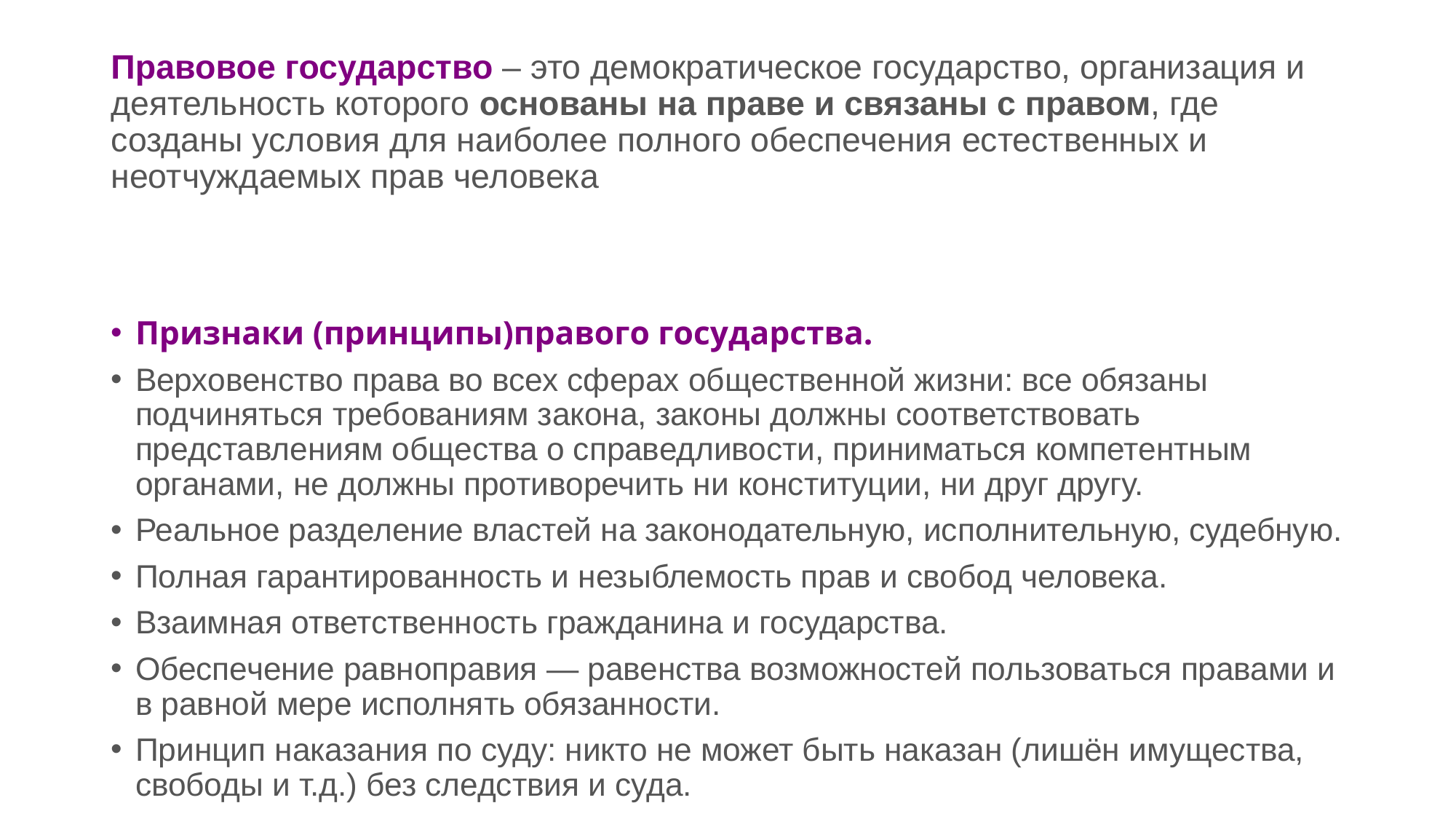

# Правовое государство – это демократическое государство, организация и деятельность которого основаны на праве и связаны с правом, где созданы условия для наиболее полного обеспечения естественных и неотчуждаемых прав человека
Признаки (принципы)правого государства.
Верховенство права во всех сферах общественной жизни: все обязаны подчиняться требованиям закона, законы должны соответствовать представлениям общества о справедливости, приниматься компетентным органами, не должны противоречить ни конституции, ни друг другу.
Реальное разделение властей на законодательную, исполнительную, судебную.
Полная гарантированность и незыблемость прав и свобод человека.
Взаимная ответственность гражданина и государства.
Обеспечение равноправия — равенства возможностей пользоваться правами и в равной мере исполнять обязанности.
Принцип наказания по суду: никто не может быть наказан (лишён имущества, свободы и т.д.) без следствия и суда.